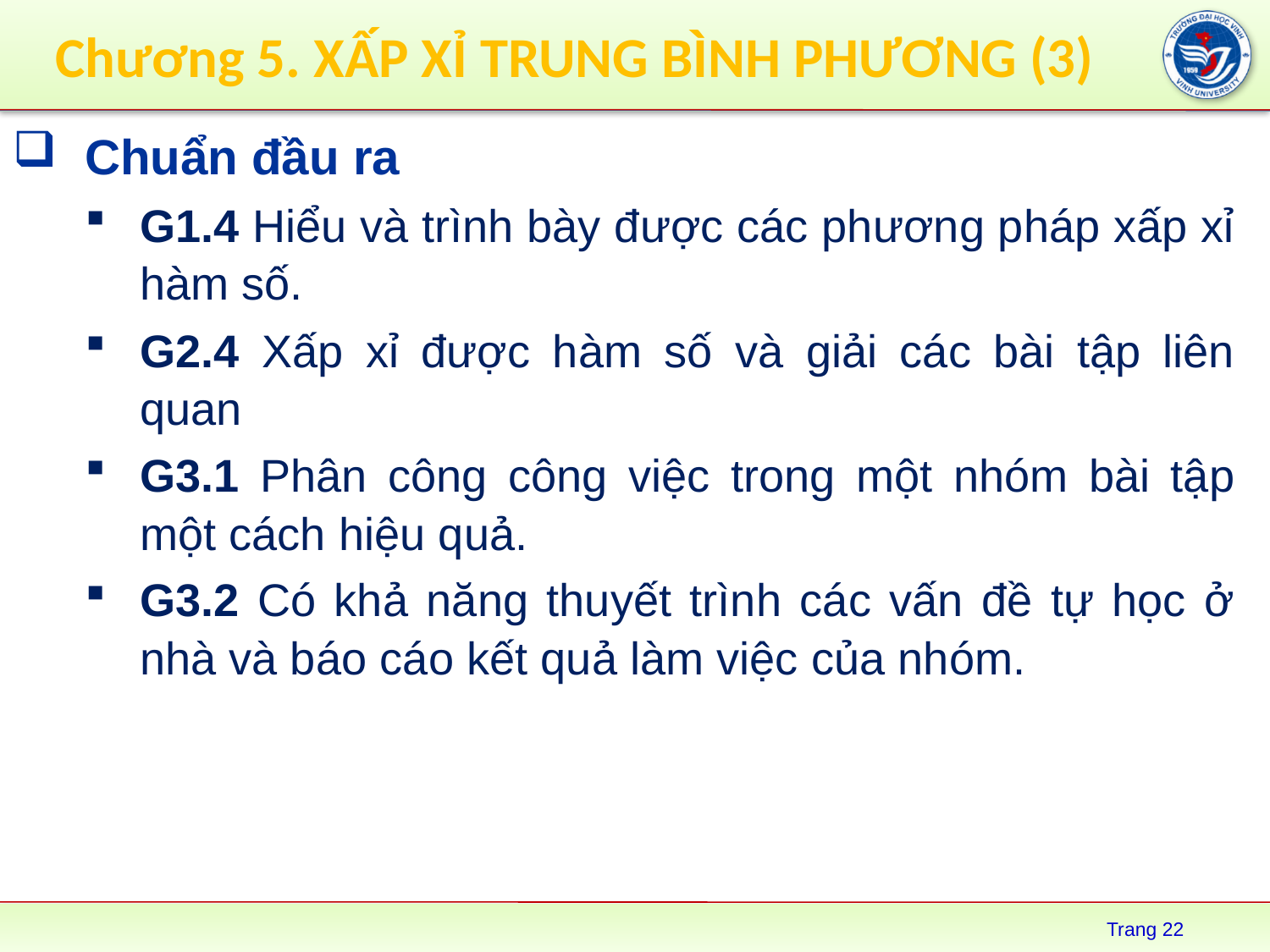

# Chương 5. XẤP XỈ TRUNG BÌNH PHƯƠNG (3)
Chuẩn đầu ra
G1.4 Hiểu và trình bày được các phương pháp xấp xỉ hàm số.
G2.4 Xấp xỉ được hàm số và giải các bài tập liên quan
G3.1 Phân công công việc trong một nhóm bài tập một cách hiệu quả.
G3.2 Có khả năng thuyết trình các vấn đề tự học ở nhà và báo cáo kết quả làm việc của nhóm.